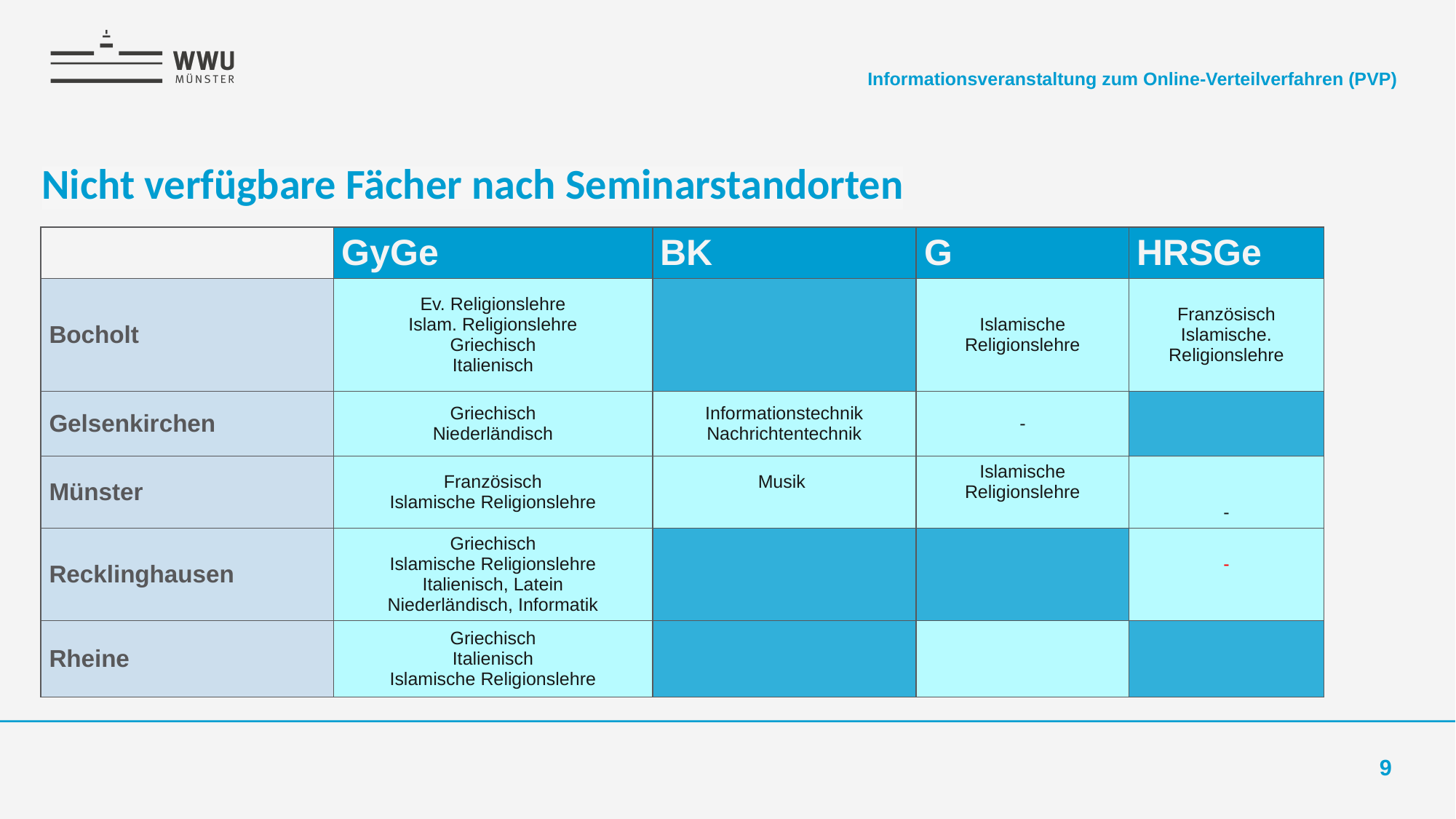

Informationsveranstaltung zum Online-Verteilverfahren (PVP)
# Nicht verfügbare Fächer nach Seminarstandorten
|  | GyGe | BK | G | HRSGe |
| --- | --- | --- | --- | --- |
| Bocholt | Ev. Religionslehre Islam. Religionslehre Griechisch Italienisch |  | Islamische Religionslehre | Französisch Islamische. Religionslehre |
| Gelsenkirchen | Griechisch Niederländisch | Informationstechnik Nachrichtentechnik | - |  |
| Münster | Französisch Islamische Religionslehre | Musik | Islamische Religionslehre | - |
| Recklinghausen | Griechisch Islamische Religionslehre Italienisch, Latein Niederländisch, Informatik |  |  | - |
| Rheine | Griechisch Italienisch Islamische Religionslehre |  |  |  |
9